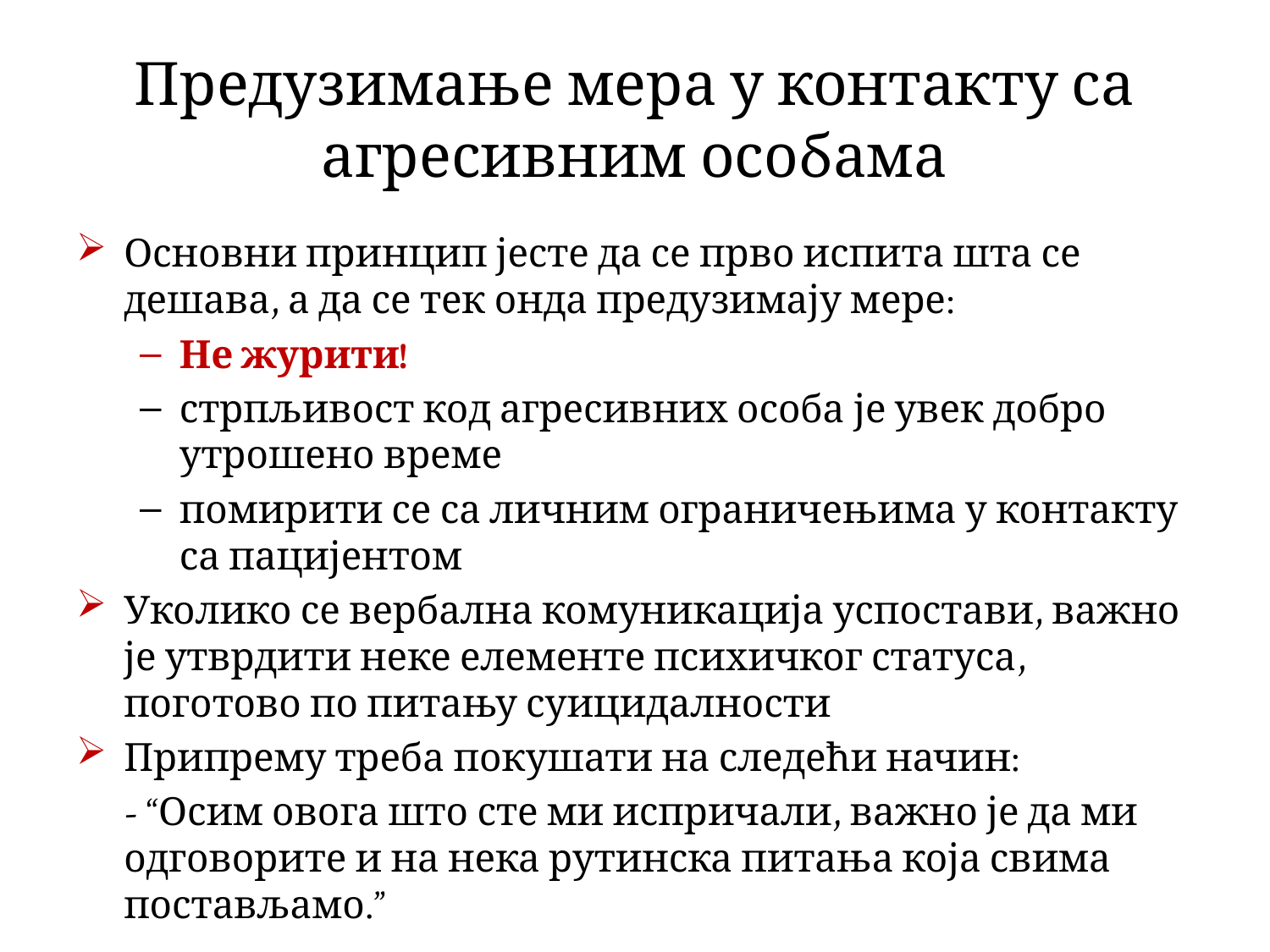

# Предузимање мера у контакту са агресивним особама
Основни принцип јесте да се прво испита шта се дешава, а да се тек онда предузимају мере:
Не журити!
стрпљивост код агресивних особа је увек добро утрошено време
помирити се са личним ограничењима у контакту са пацијентом
Уколико се вербална комуникација успостави, важно је утврдити неке елементе психичког статуса, поготово по питању суицидалности
Припрему треба покушати на следећи начин:
	- “Осим овога што сте ми испричали, важно је да ми одговорите и на нека рутинска питања која свима постављамо.”